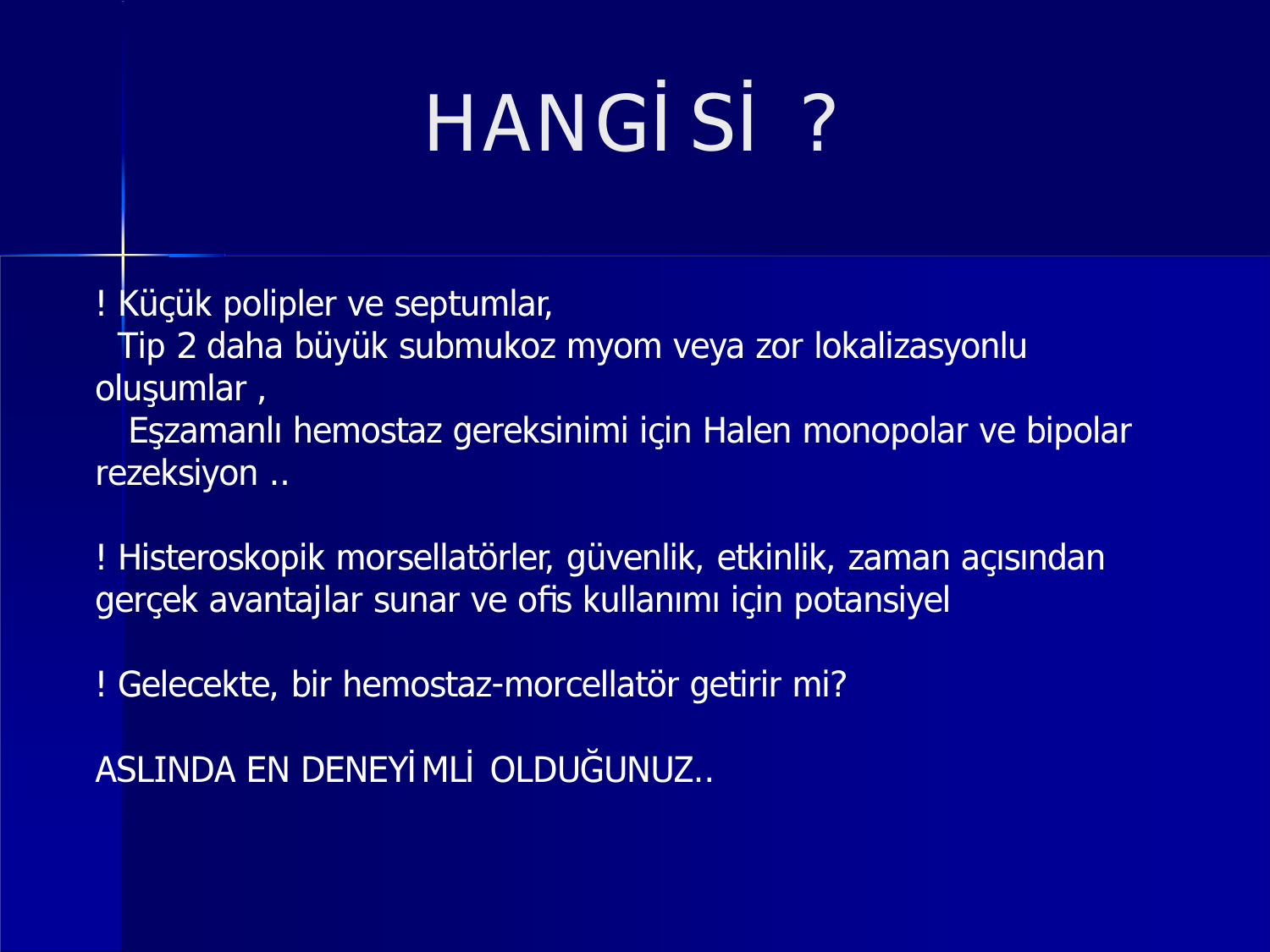

# HANGİSİ ?
! Küçük polipler ve septumlar,
  Tip 2 daha büyük submukoz myom veya zor lokalizasyonlu oluşumlar ,
   Eşzamanlı hemostaz gereksinimi için Halen monopolar ve bipolar rezeksiyon ..

! Histeroskopik morsellatörler, güvenlik, etkinlik, zaman açısından gerçek avantajlar sunar ve ofis kullanımı için potansiyel

! Gelecekte, bir hemostaz-morcellatör getirir mi?

ASLINDA EN DENEYİMLİ OLDUĞUNUZ..